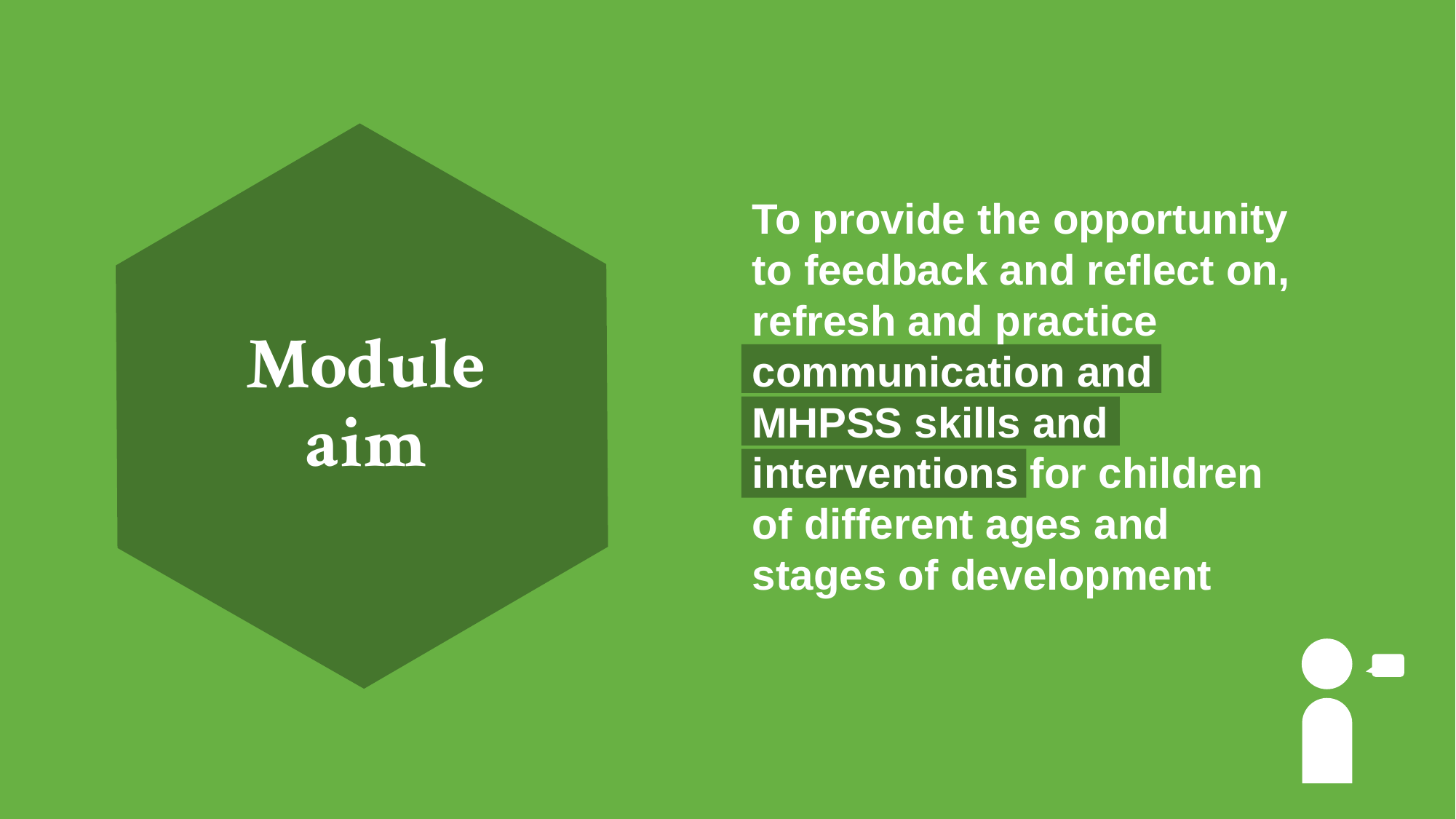

To provide the opportunity to feedback and reflect on, refresh and practice communication and MHPSS skills and interventions for children of different ages and stages of development

# Module aim